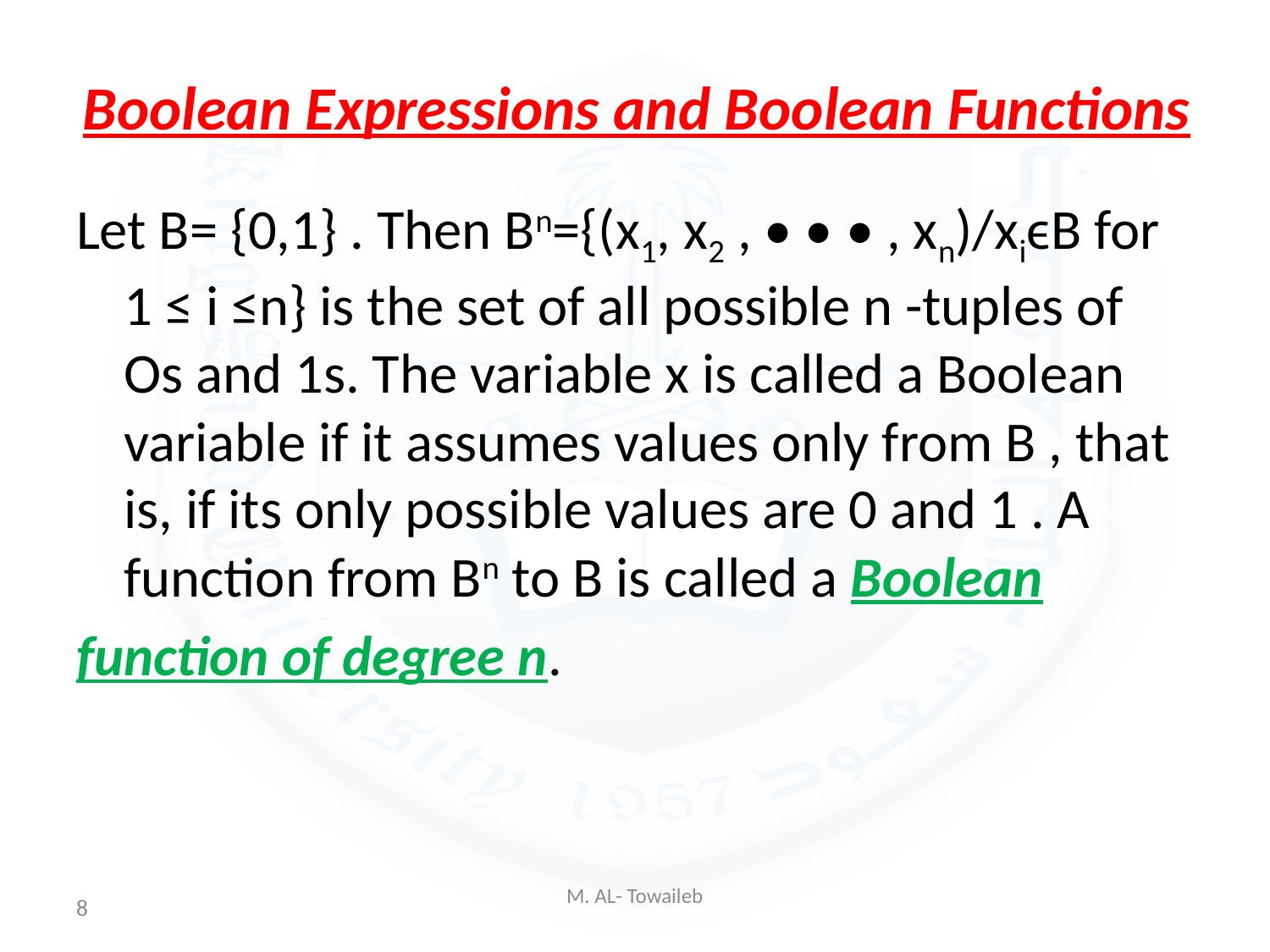

# Boolean Expressions and Boolean Functions
Let B= {0,1} . Then Bn={(x1, x2 , • • • , xn)/xiϵB for 1 ≤ i ≤n} is the set of all possible n -tuples of Os and 1s. The variable x is called a Boolean variable if it assumes values only from B , that is, if its only possible values are 0 and 1 . A function from Bn to B is called a Boolean
function of degree n.
8
M. AL- Towaileb